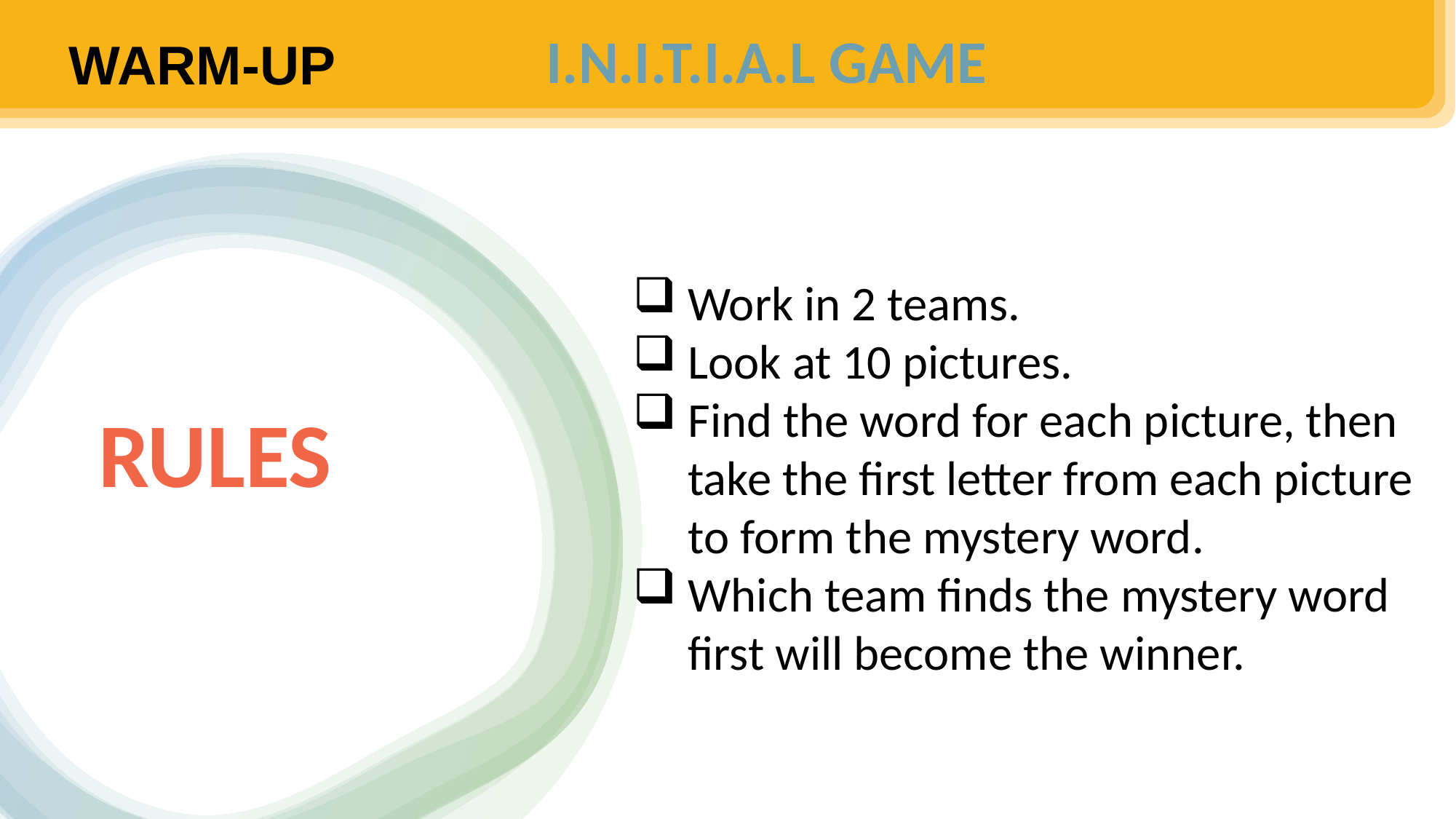

I.N.I.T.I.A.L GAME
WARM-UP

Work in 2 teams.
Look at 10 pictures.
Find the word for each picture, then take the first letter from each picture to form the mystery word.
Which team finds the mystery word first will become the winner.
RULES